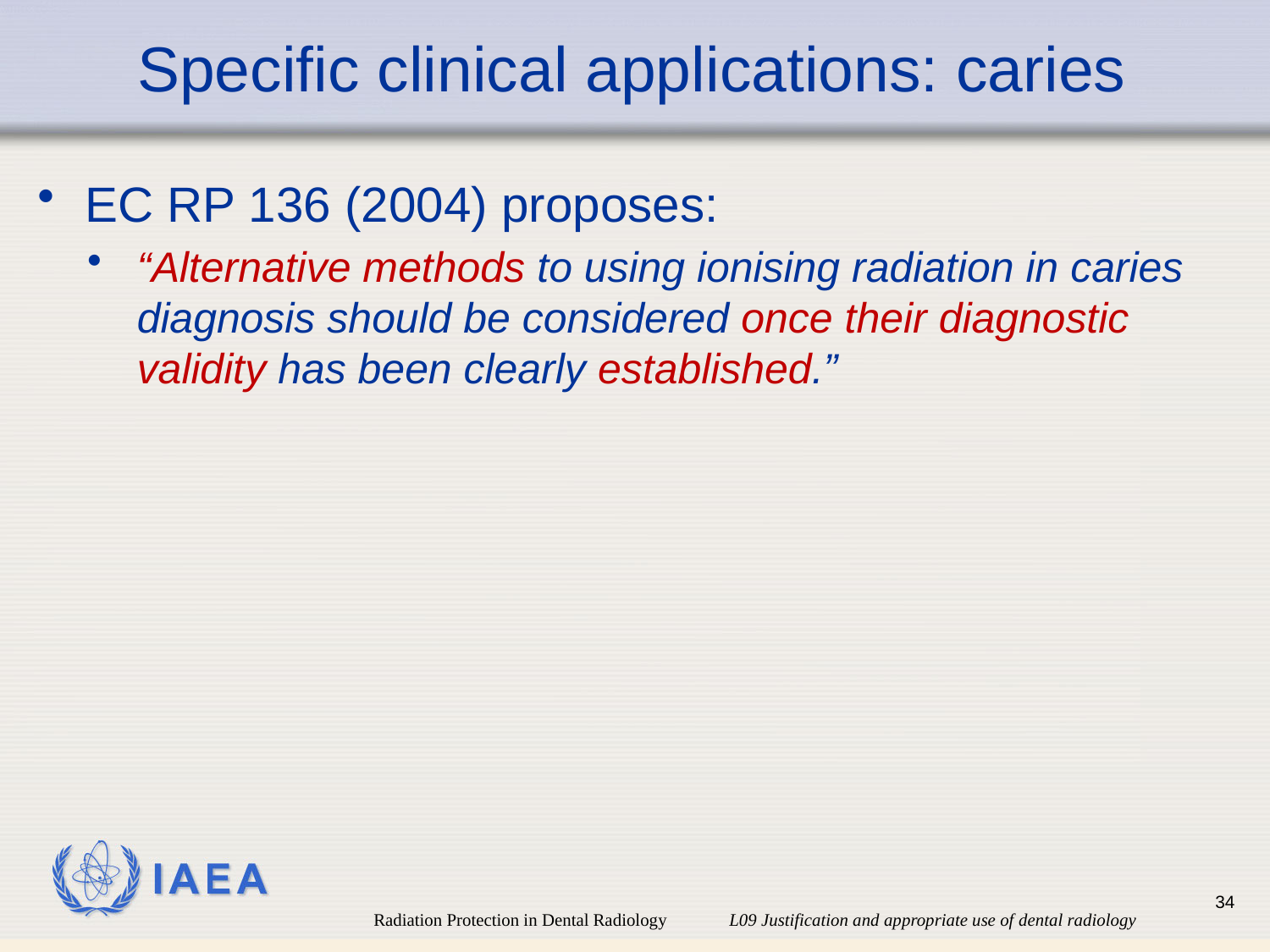

# Specific clinical applications: caries
EC RP 136 (2004) proposes:
“Alternative methods to using ionising radiation in caries diagnosis should be considered once their diagnostic validity has been clearly established.”

34
Radiation Protection in Dental Radiology              L09 Justification and appropriate use of dental radiology